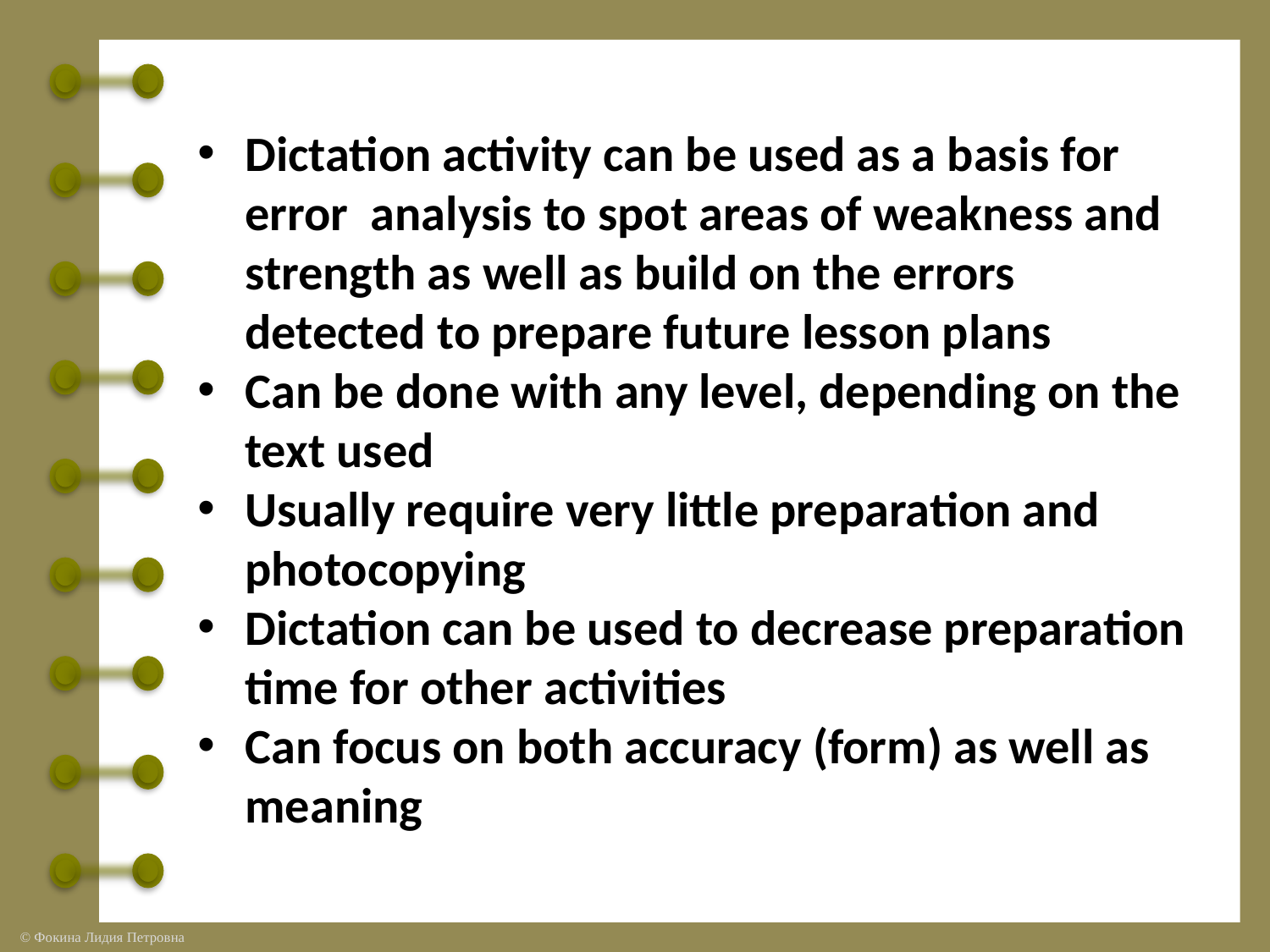

Dictation activity can be used as a basis for error  analysis to spot areas of weakness and strength as well as build on the errors detected to prepare future lesson plans
Can be done with any level, depending on the text used
Usually require very little preparation and photocopying
Dictation can be used to decrease preparation time for other activities
Can focus on both accuracy (form) as well as meaning